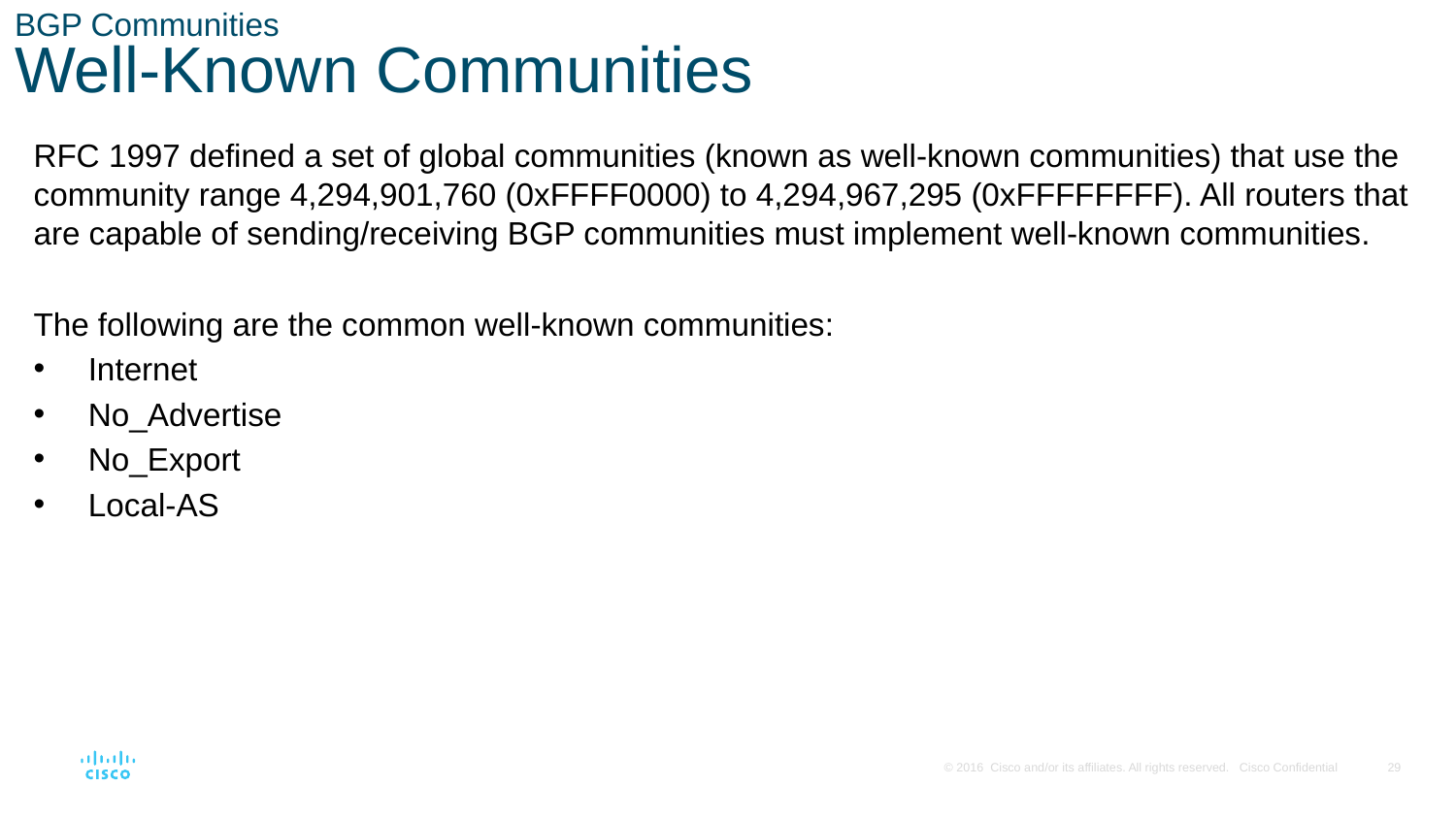

# BGP Communities Well-Known Communities
RFC 1997 defined a set of global communities (known as well-known communities) that use the community range 4,294,901,760 (0xFFFF0000) to 4,294,967,295 (0xFFFFFFFF). All routers that are capable of sending/receiving BGP communities must implement well-known communities.

The following are the common well-known communities:
Internet
No_Advertise
No_Export
Local-AS